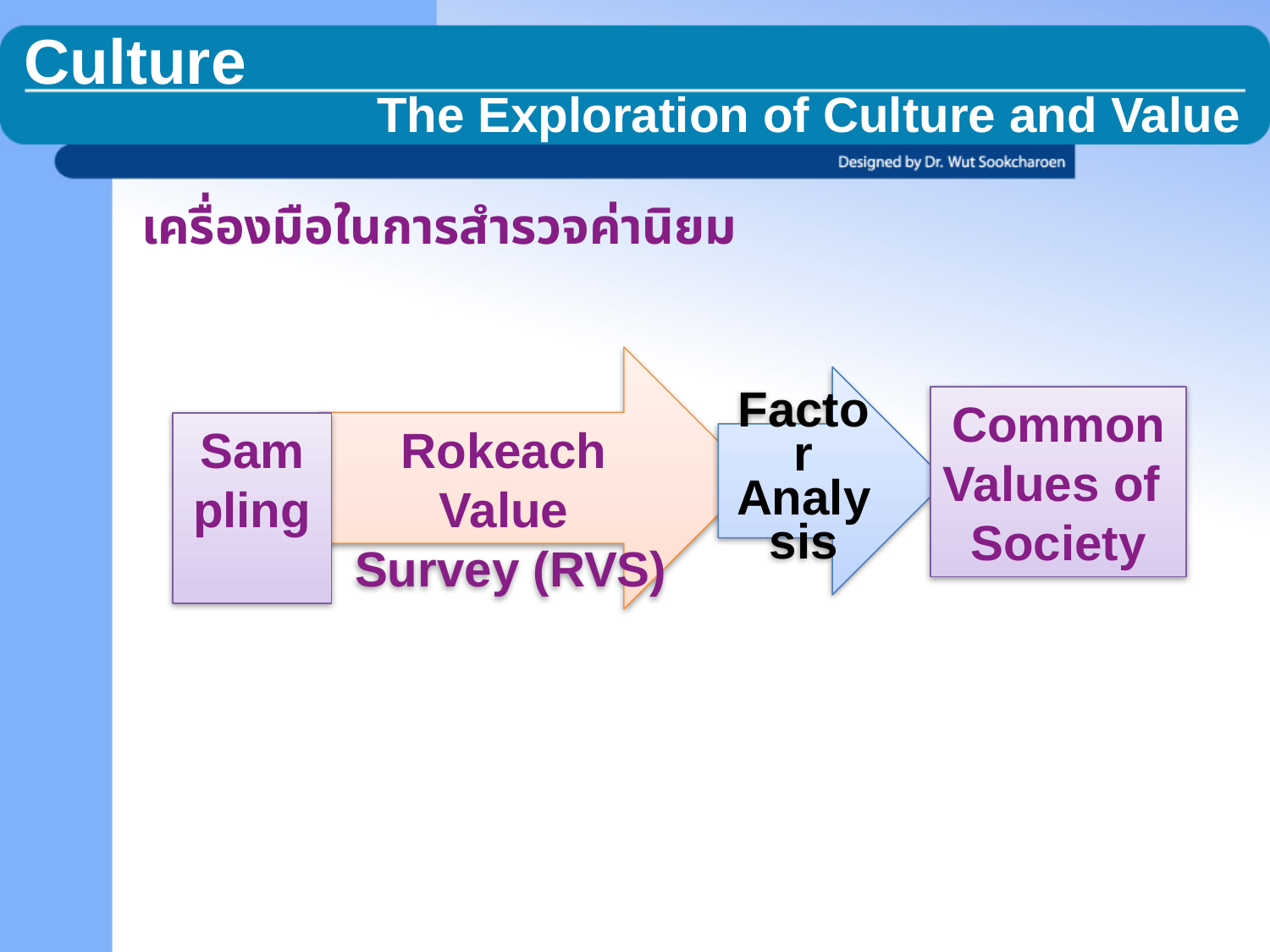

Culture
The Exploration of Culture and Value
เครื่องมือในการสำรวจค่านิยม
Rokeach Value
 Survey (RVS)
Factor Analysis
Common
Values of
Society
Sampling